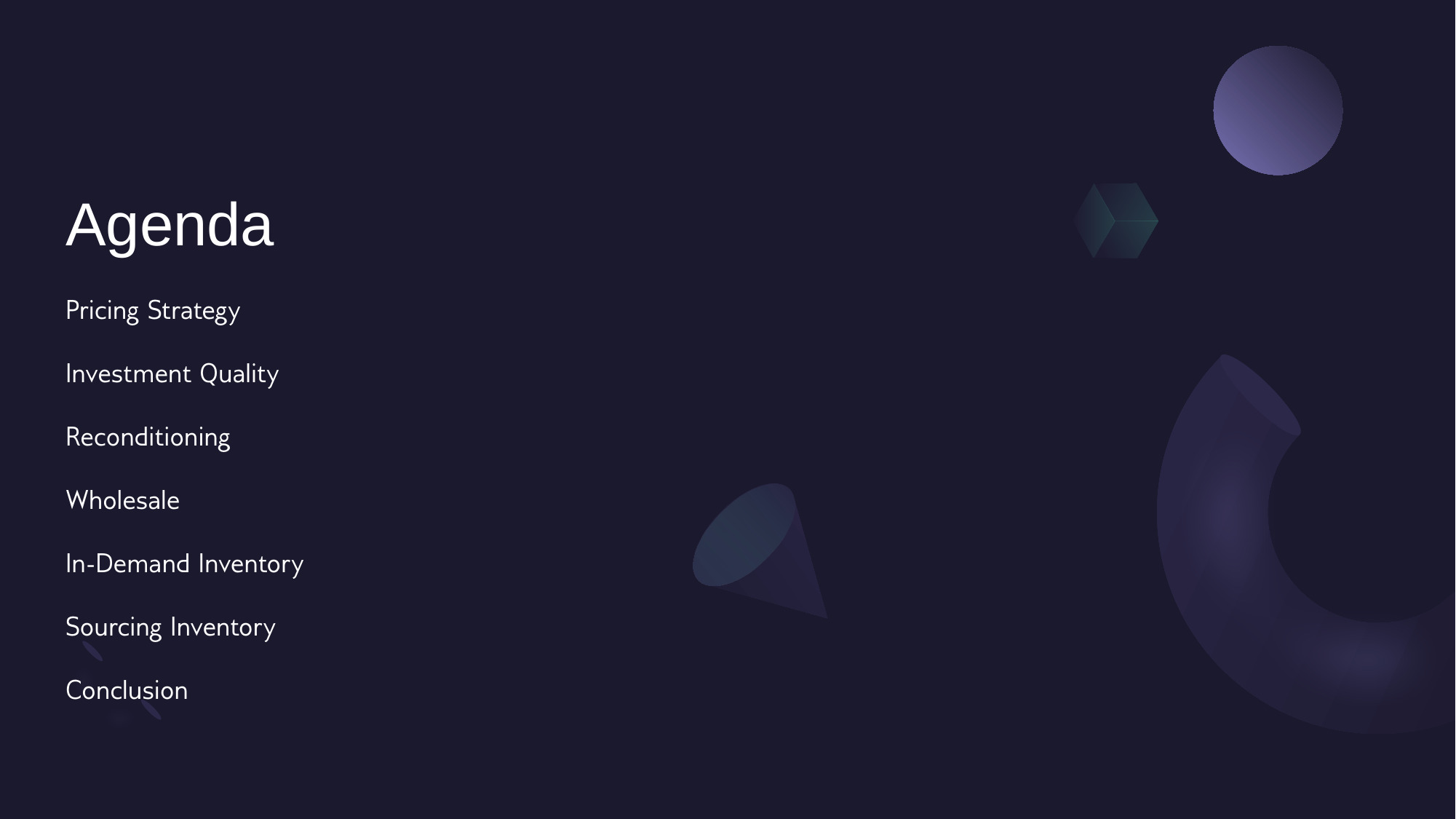

# Agenda
Pricing Strategy
Investment Quality
Reconditioning
Wholesale
In-Demand Inventory
Sourcing Inventory
Conclusion